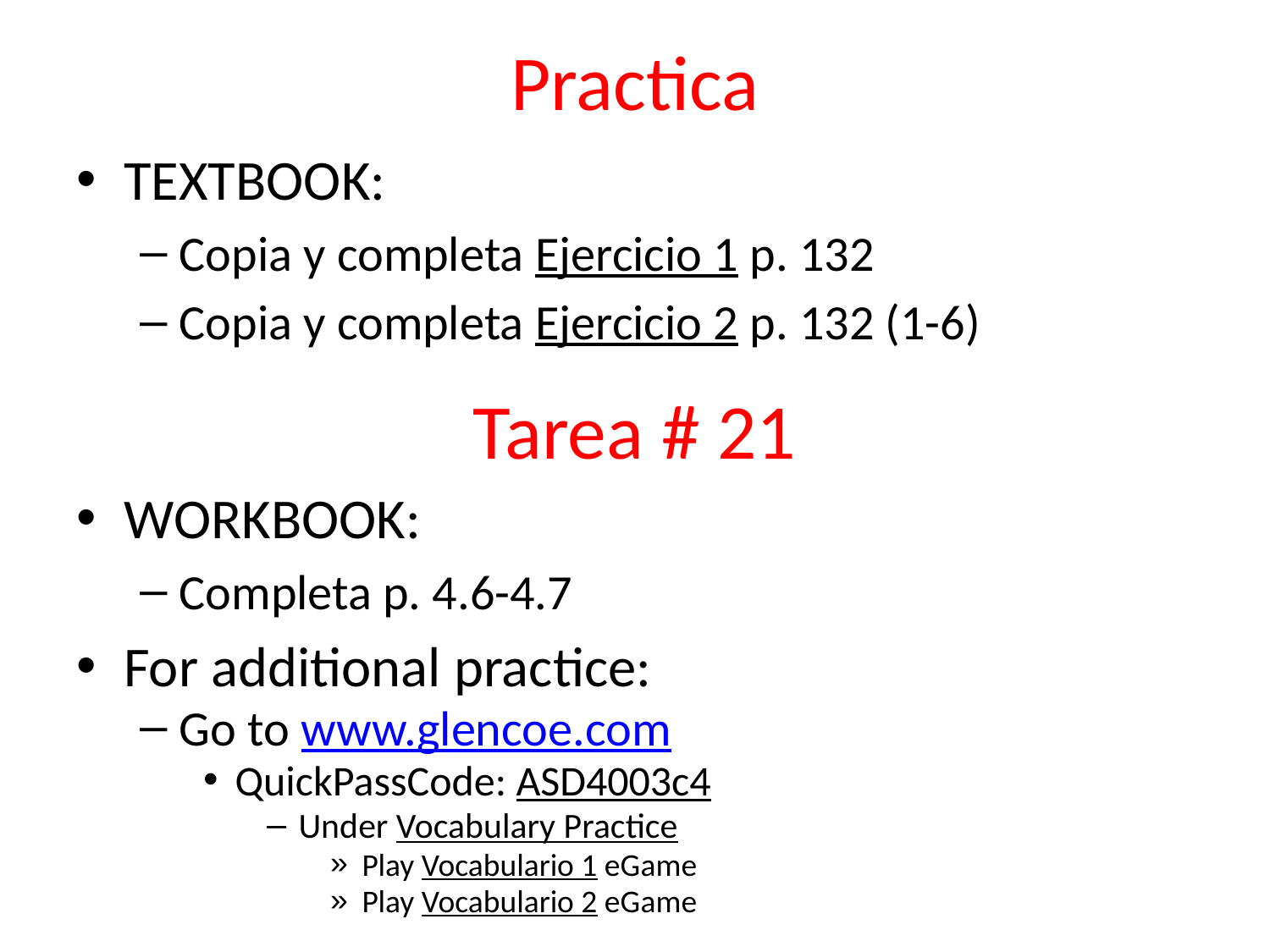

# Practica
TEXTBOOK:
Copia y completa Ejercicio 1 p. 132
Copia y completa Ejercicio 2 p. 132 (1-6)

Tarea # 21
WORKBOOK:
Completa p. 4.6-4.7
For additional practice:
Go to www.glencoe.com
QuickPassCode: ASD4003c4
Under Vocabulary Practice
Play Vocabulario 1 eGame
Play Vocabulario 2 eGame